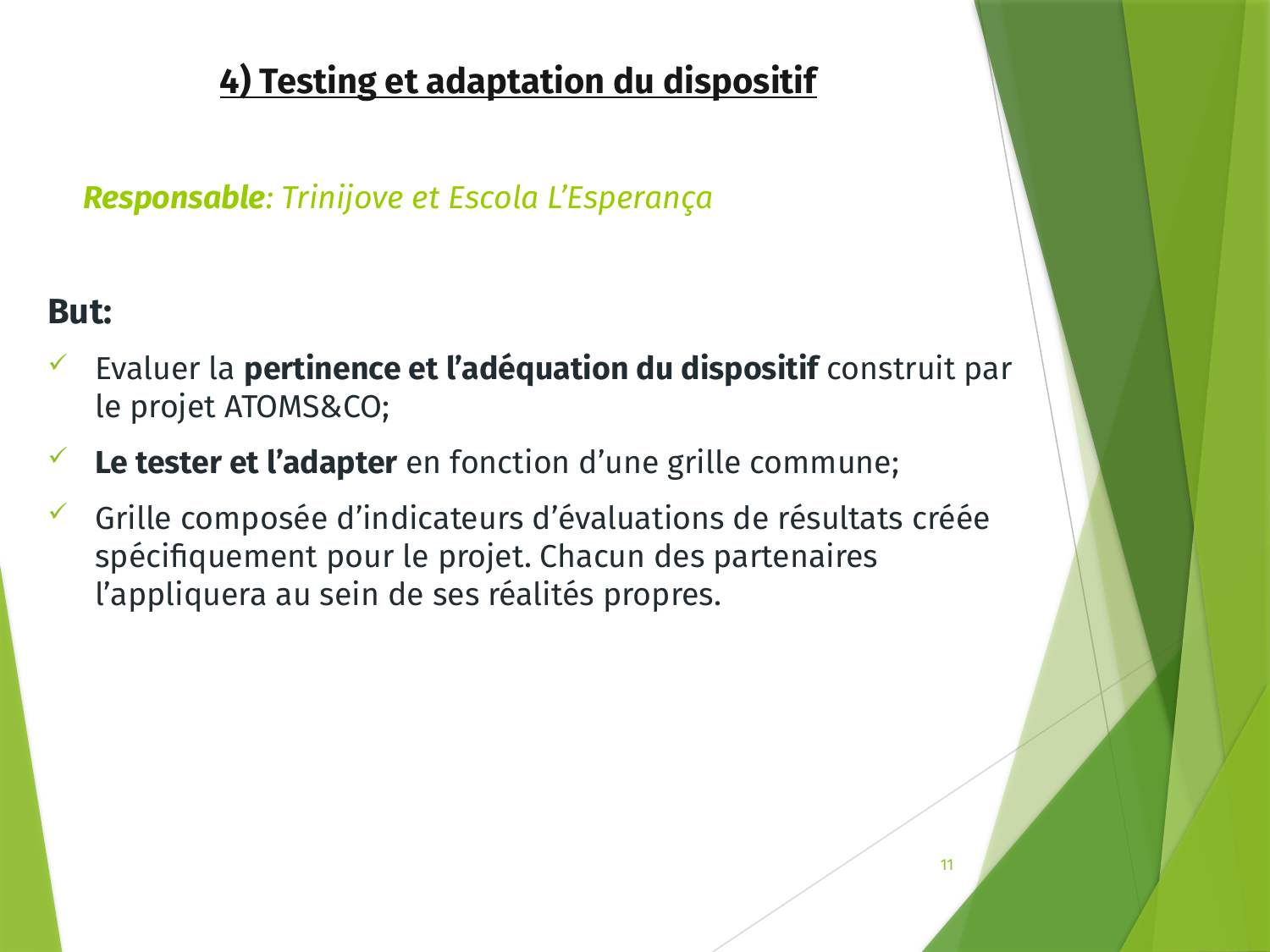

4) Testing et adaptation du dispositif

Responsable: Trinijove et Escola L’Esperança

But:
Evaluer la pertinence et l’adéquation du dispositif construit par le projet ATOMS&CO;
Le tester et l’adapter en fonction d’une grille commune;
Grille composée d’indicateurs d’évaluations de résultats créée spécifiquement pour le projet. Chacun des partenaires l’appliquera au sein de ses réalités propres.

11